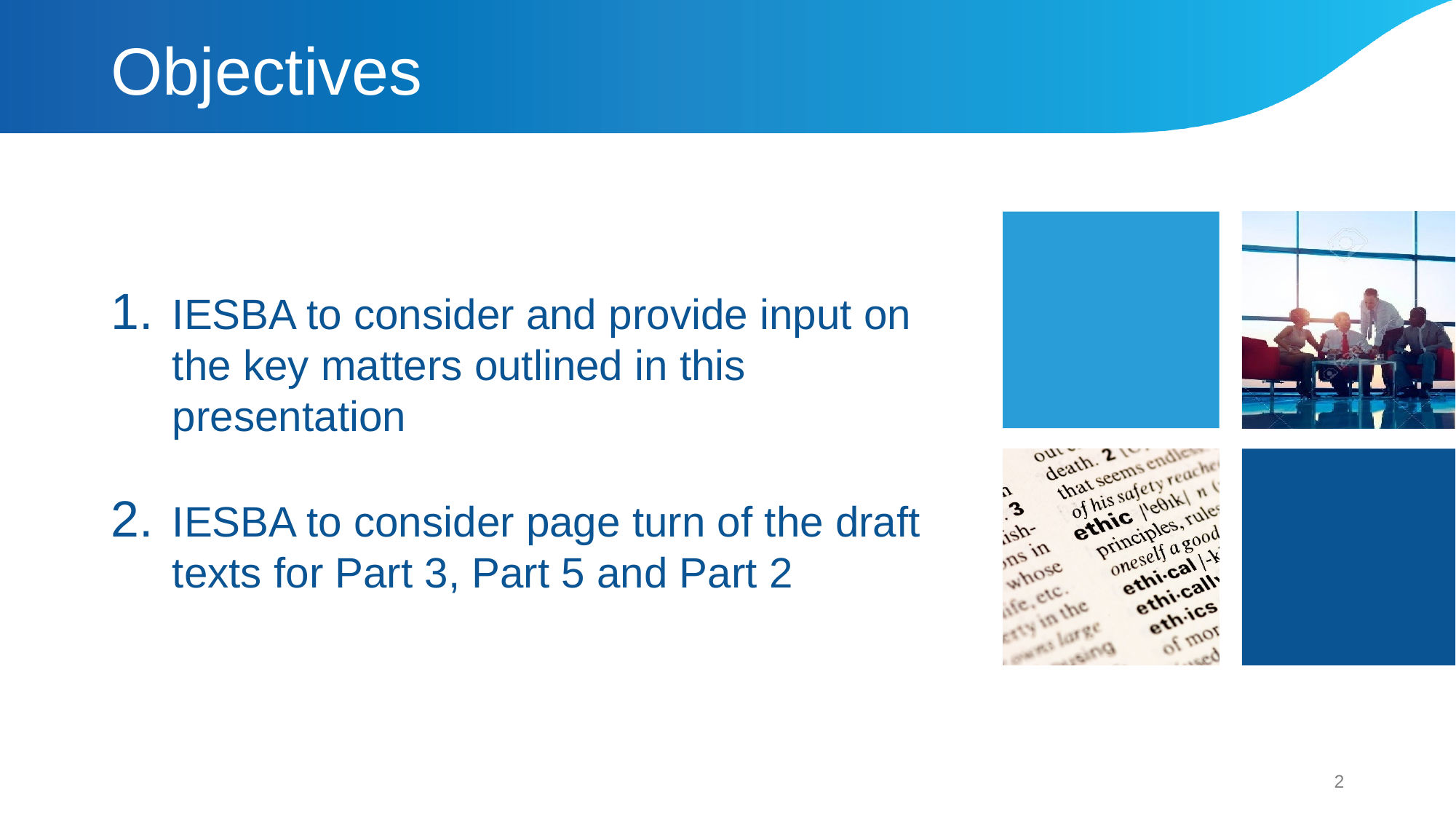

# Objectives
IESBA to consider and provide input on the key matters outlined in this presentation
IESBA to consider page turn of the draft texts for Part 3, Part 5 and Part 2
2